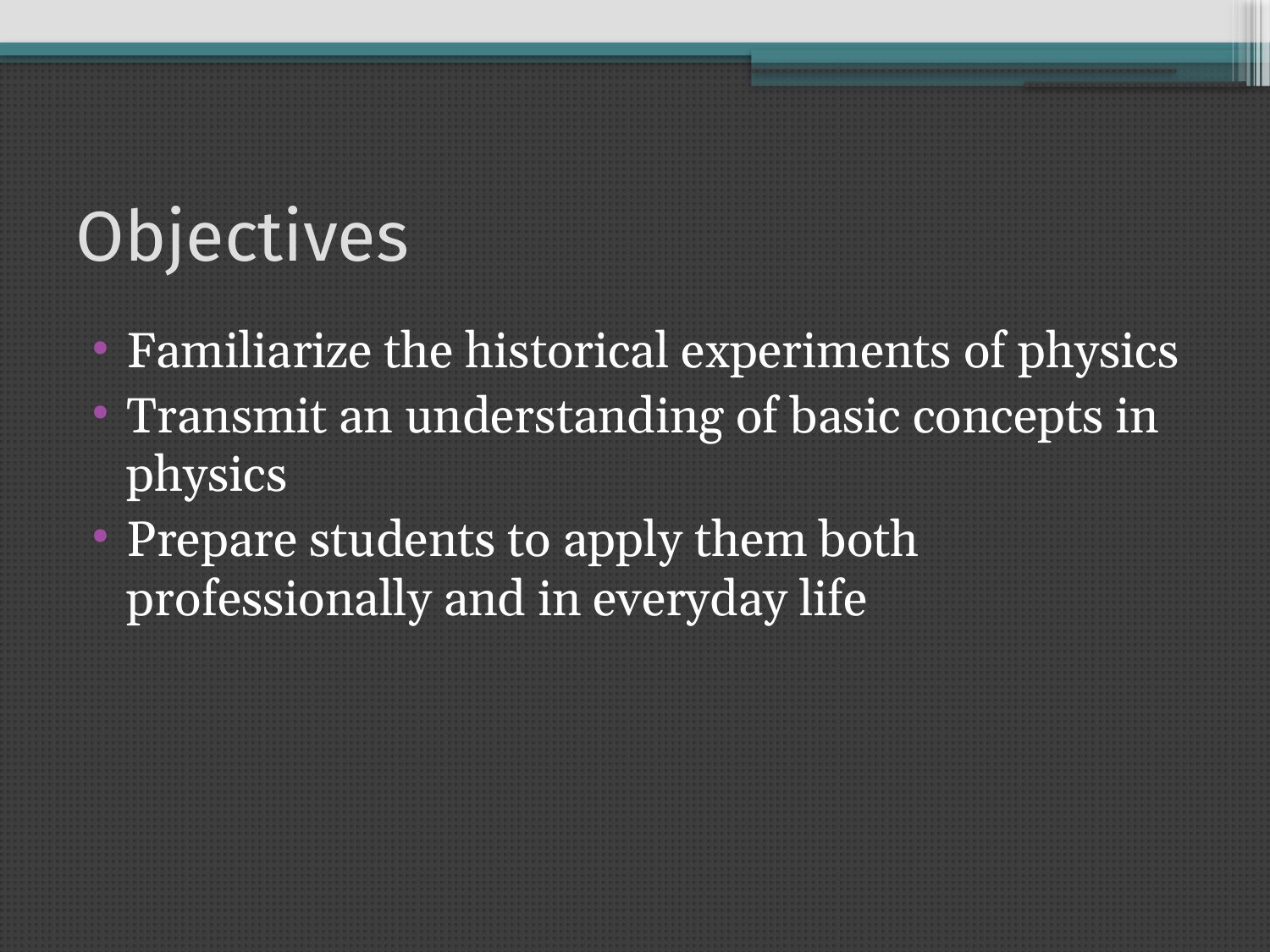

# Objectives
Familiarize the historical experiments of physics
Transmit an understanding of basic concepts in physics
Prepare students to apply them both professionally and in everyday life